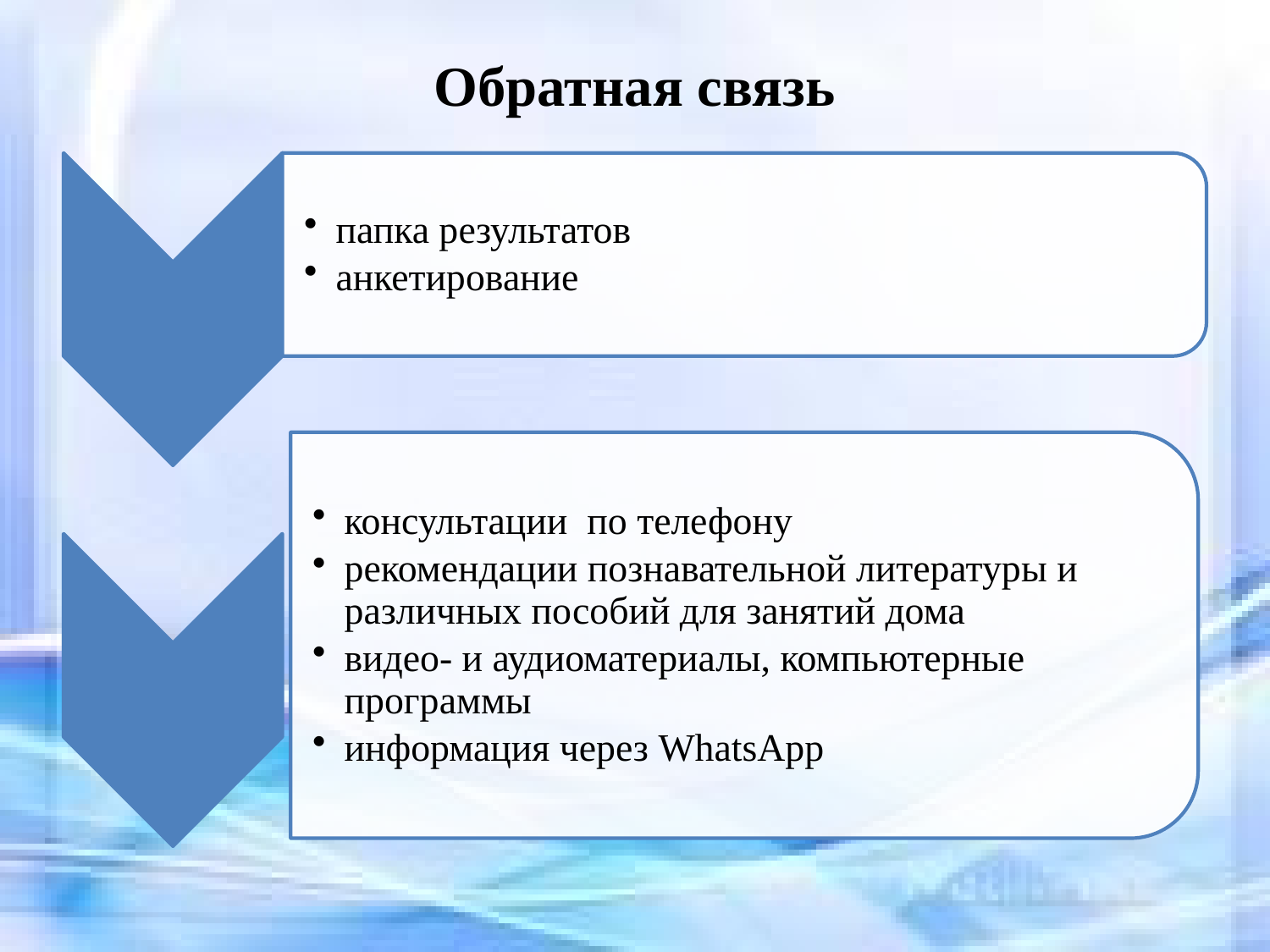

# Обратная связь

папка результатов
анкетирование

консультации  по телефону
рекомендации познавательной литературы и различных пособий для занятий дома
видео- и аудиоматериалы, компьютерные программы
информация через WhatsApp